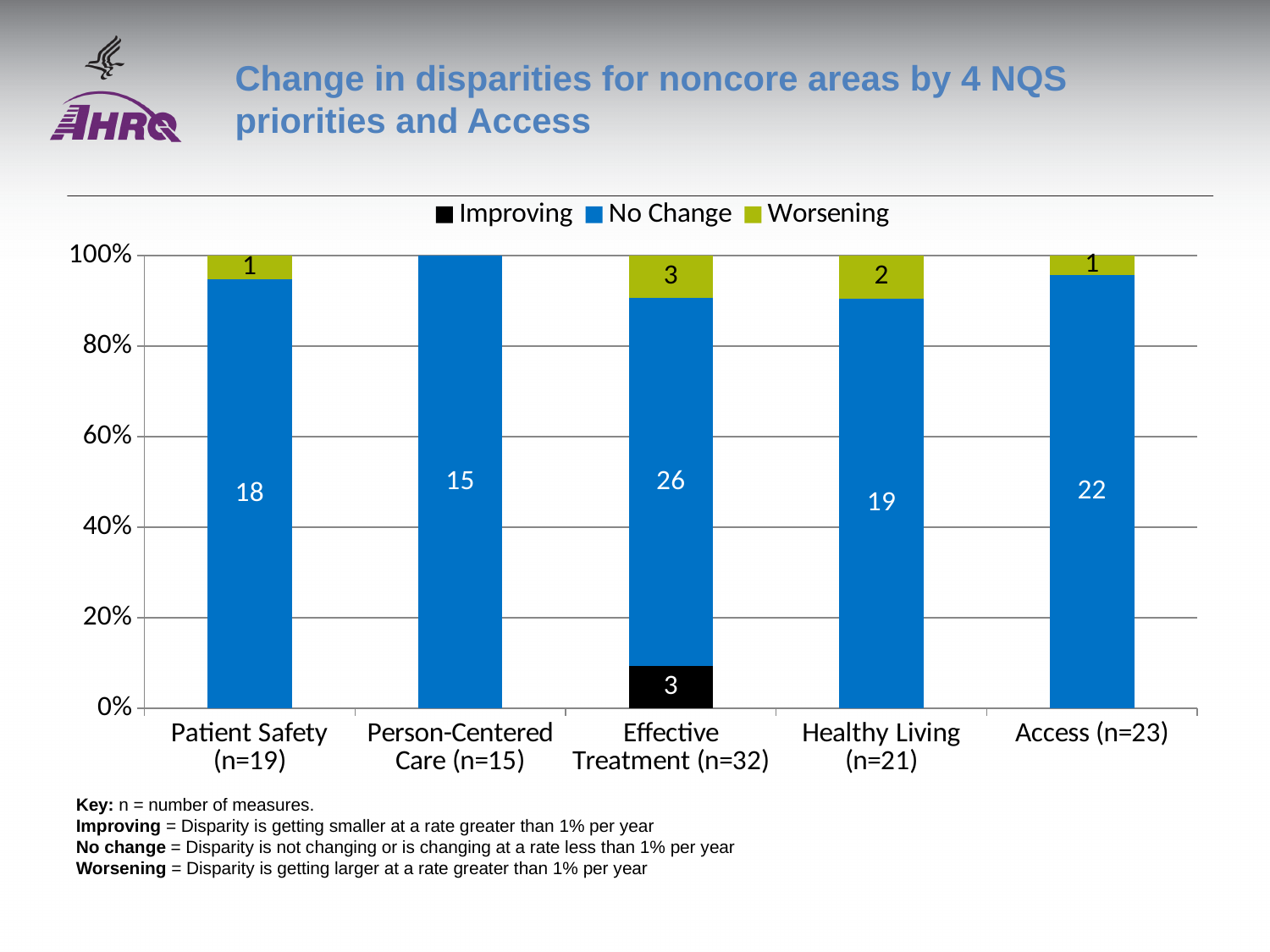

# Change in disparities for noncore areas by 4 NQS priorities and Access

### Chart

| Category | Improving | No Change | Worsening |
|---|---|---|---|
| Patient Safety (n=19) | None | 18.0 | 1.0 |
| Person-Centered Care (n=15) | None | 15.0 | None |
| Effective Treatment (n=32) | 3.0 | 26.0 | 3.0 |
| Healthy Living (n=21) | None | 19.0 | 2.0 |
| Access (n=23) | None | 22.0 | 1.0 |
Key: n = number of measures.
Improving = Disparity is getting smaller at a rate greater than 1% per year
No change = Disparity is not changing or is changing at a rate less than 1% per year
Worsening = Disparity is getting larger at a rate greater than 1% per year